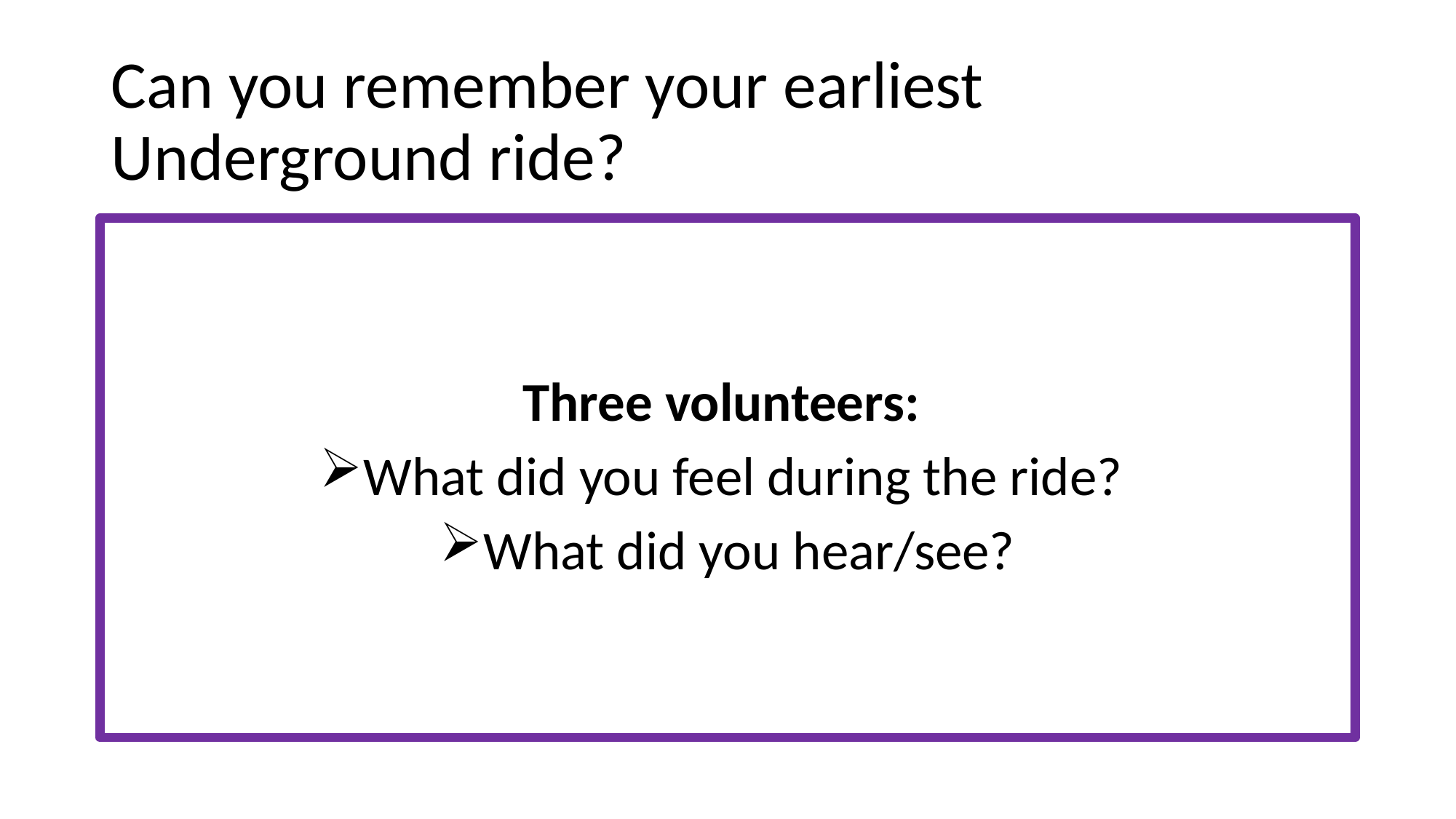

# Can you remember your earliest Underground ride?
Three volunteers:
What did you feel during the ride?
What did you hear/see?